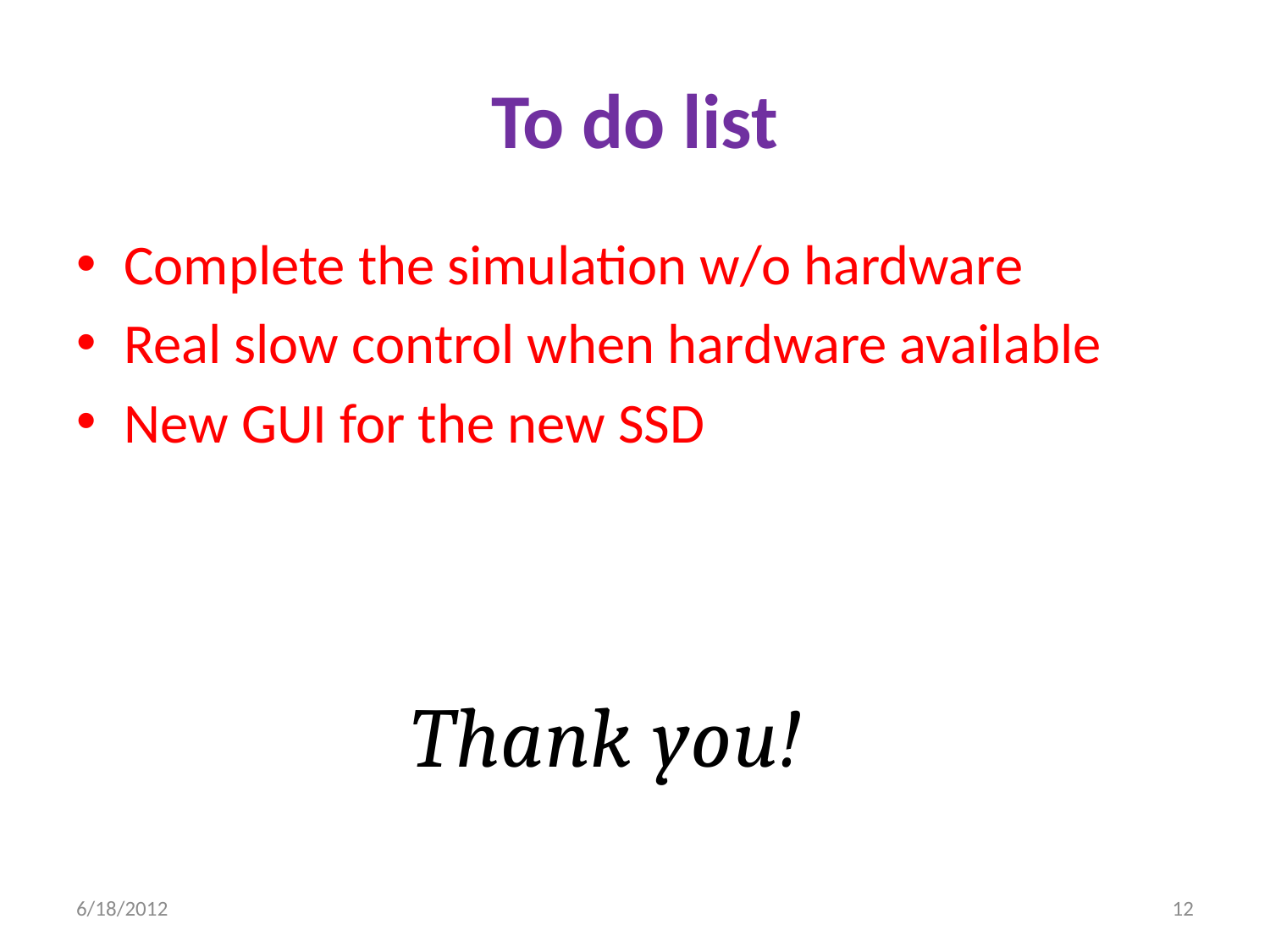

# To do list
Complete the simulation w/o hardware
Real slow control when hardware available
New GUI for the new SSD
Thank you!
6/18/2012
12